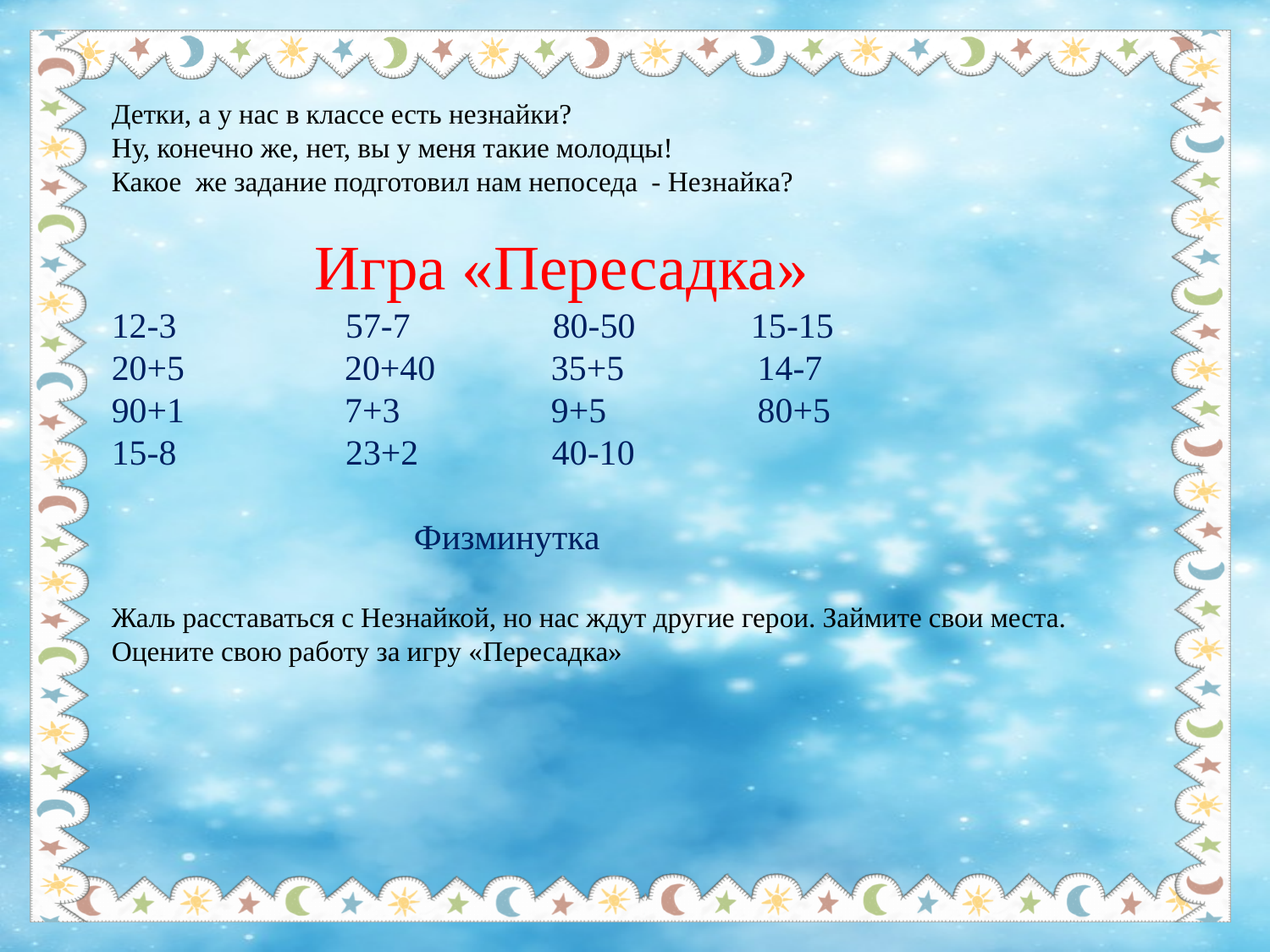

Детки, а у нас в классе есть незнайки?
Ну, конечно же, нет, вы у меня такие молодцы!
Какое  же задание подготовил нам непоседа  - Незнайка?

                                 Игра «Пересадка»
12-3                   57-7                80-50             15-15
20+5                  20+40             35+5               14-7
90+1                  7+3                 9+5                 80+5
15-8                   23+2               40-10

                                  Физминутка

Жаль расставаться с Незнайкой, но нас ждут другие герои. Займите свои места. Оцените свою работу за игру «Пересадка»